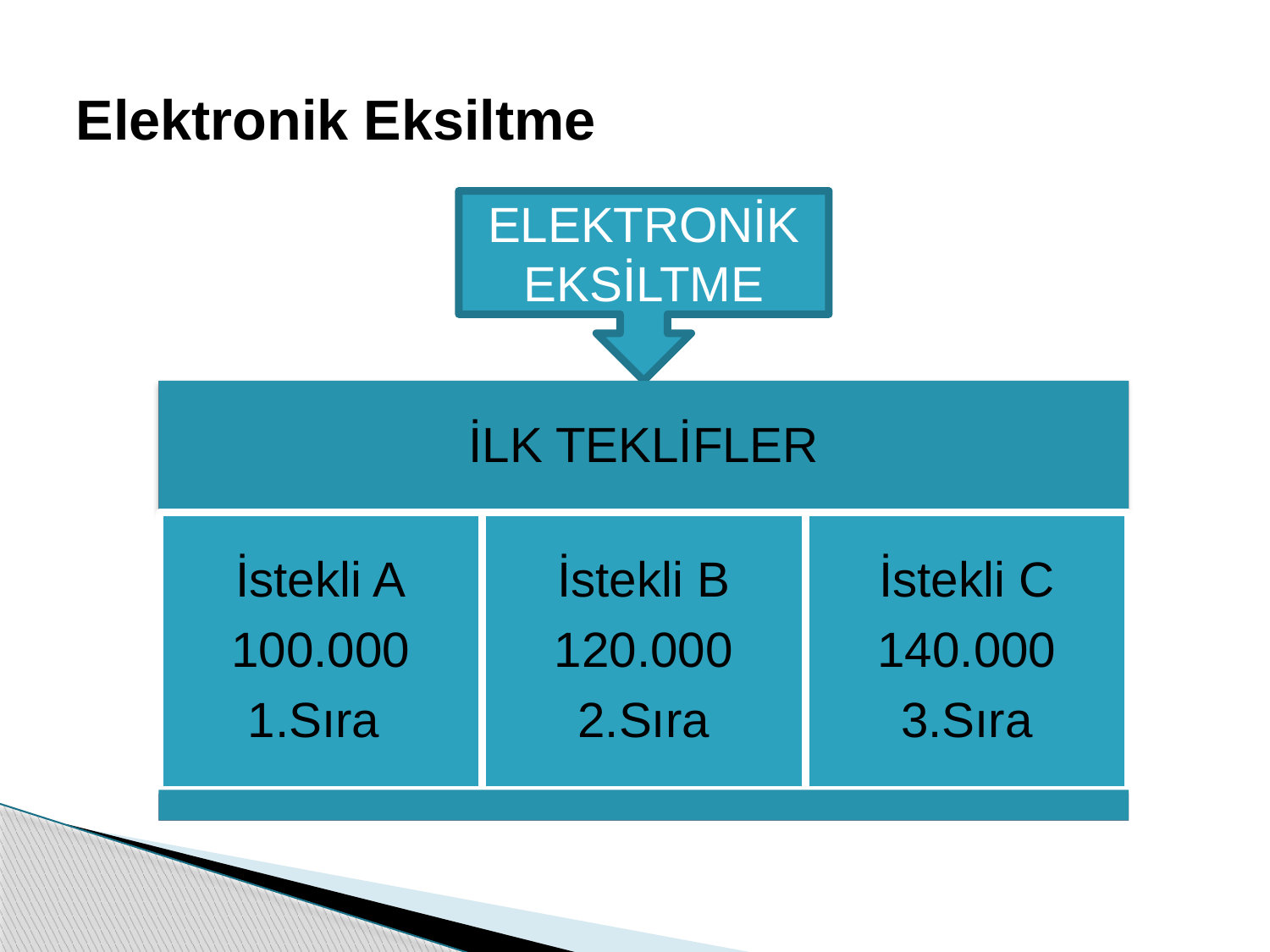

# Elektronik Eksiltme
ELEKTRONİK EKSİLTME

İLK TEKLİFLER
İstekli A
100.000
1.Sıra
İstekli B
120.000
2.Sıra
İstekli C
140.000
3.Sıra